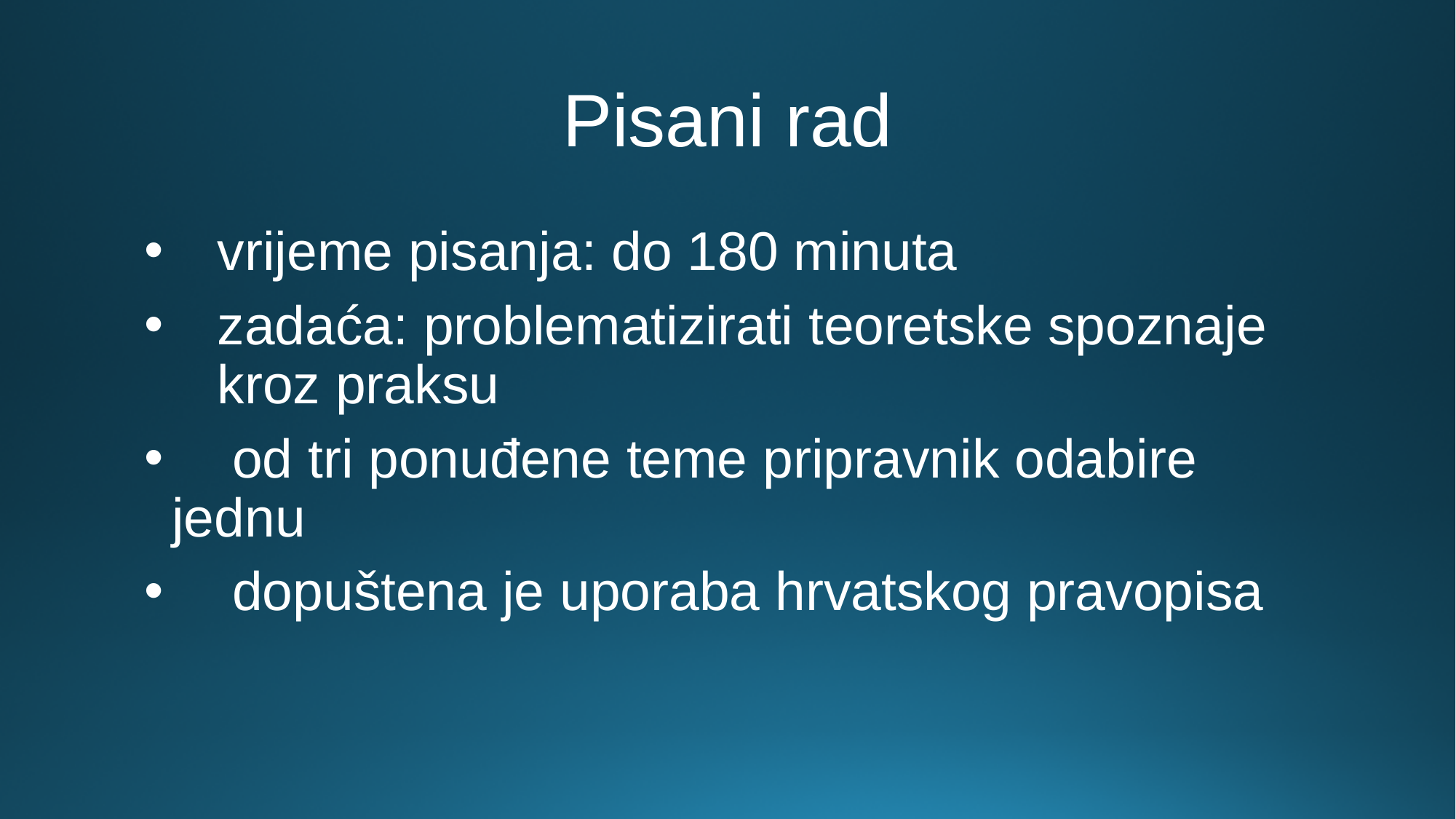

# Pisani rad
vrijeme pisanja: do 180 minuta
zadaća: problematizirati teoretske spoznaje kroz praksu
    od tri ponuđene teme pripravnik odabire jednu
    dopuštena je uporaba hrvatskog pravopisa